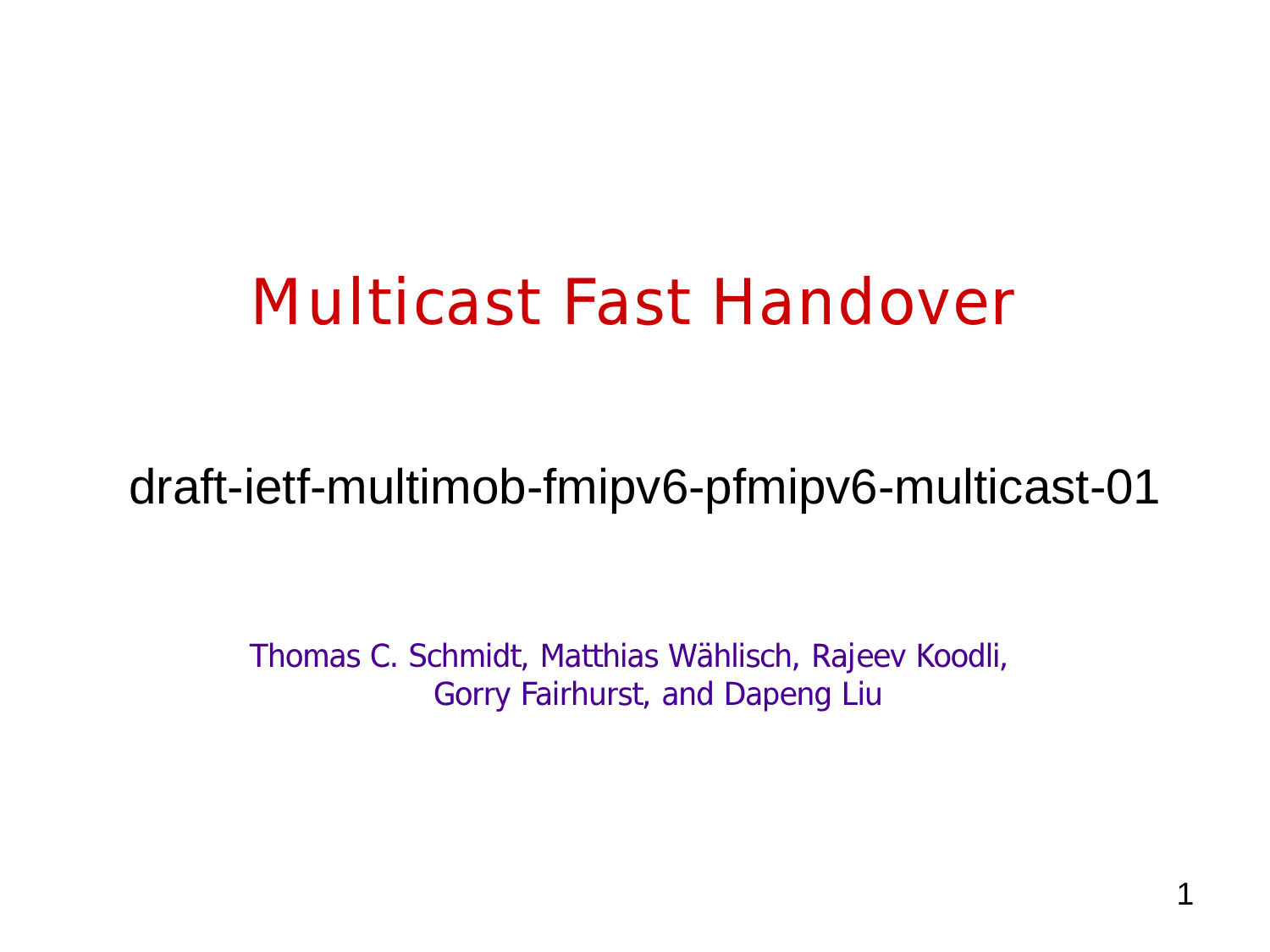

# Multicast Fast Handover draft-ietf-multimob-fmipv6-pfmipv6-multicast-01

Thomas C. Schmidt, Matthias Wählisch, Rajeev Koodli,
Gorry Fairhurst, and Dapeng Liu
1